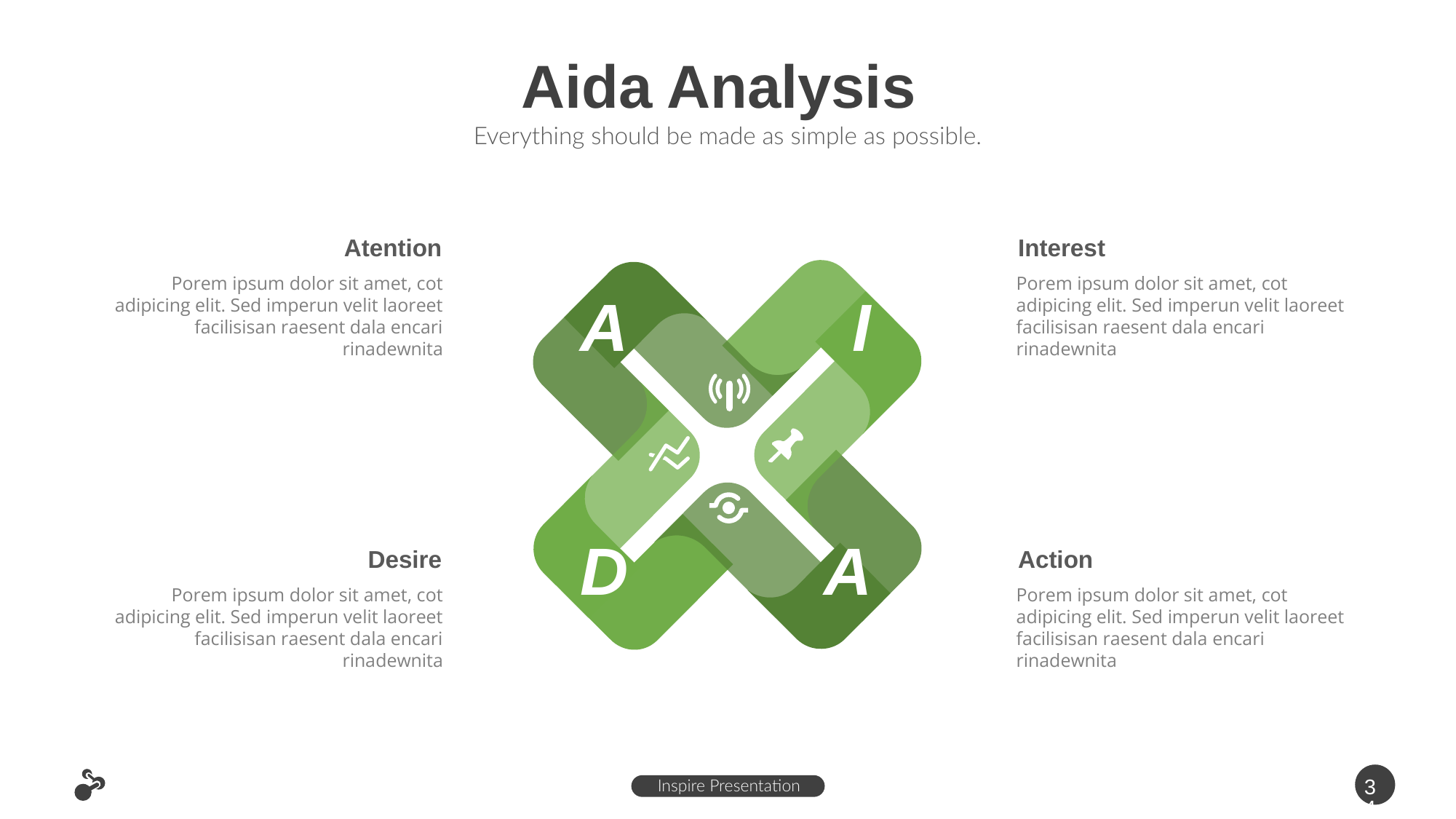

Aida Analysis
Everything should be made as simple as possible.
Atention
Porem ipsum dolor sit amet, cot adipicing elit. Sed imperun velit laoreet facilisisan raesent dala encari rinadewnita
Interest
Porem ipsum dolor sit amet, cot adipicing elit. Sed imperun velit laoreet facilisisan raesent dala encari rinadewnita

A
I
D
A
Desire
Porem ipsum dolor sit amet, cot adipicing elit. Sed imperun velit laoreet facilisisan raesent dala encari rinadewnita
Action
Porem ipsum dolor sit amet, cot adipicing elit. Sed imperun velit laoreet facilisisan raesent dala encari rinadewnita

34

Inspire Presentation